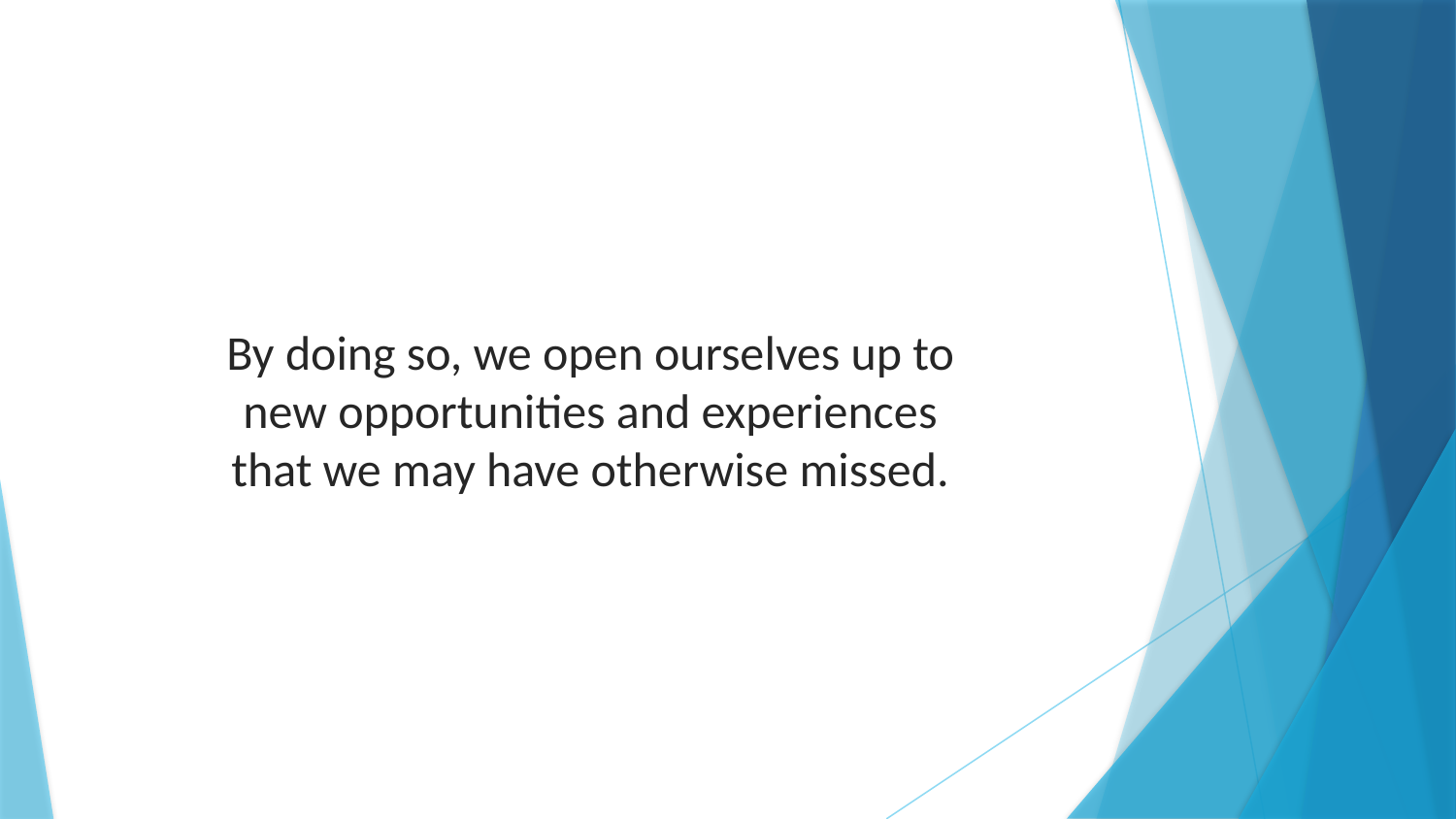

By doing so, we open ourselves up to new opportunities and experiences that we may have otherwise missed.